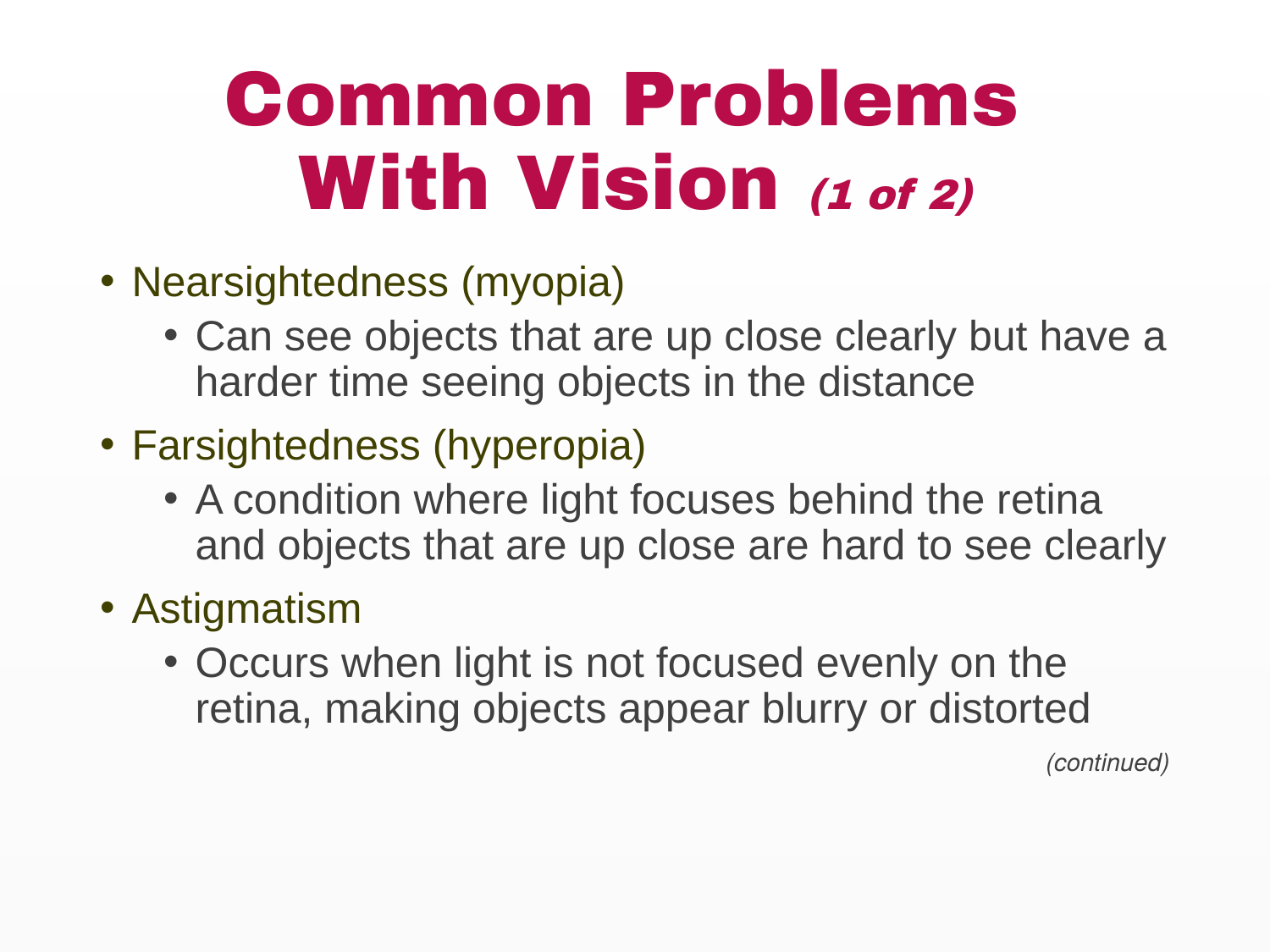

# Common Problems With Vision (1 of 2)
Nearsightedness (myopia)
Can see objects that are up close clearly but have a harder time seeing objects in the distance
Farsightedness (hyperopia)
A condition where light focuses behind the retina and objects that are up close are hard to see clearly
Astigmatism
Occurs when light is not focused evenly on the retina, making objects appear blurry or distorted
(continued)